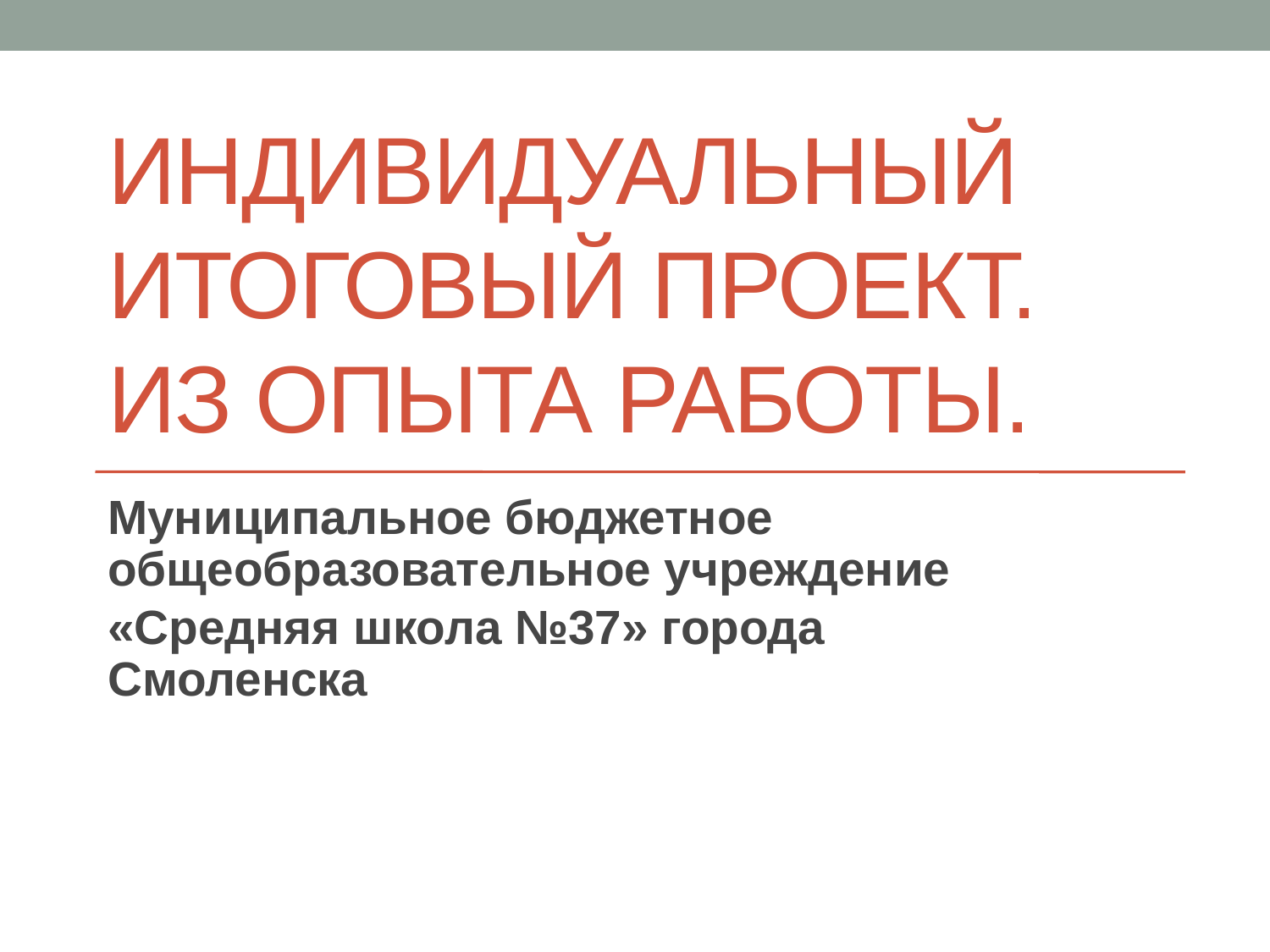

# Индивидуальный итоговый проект. Из опыта работы.
Муниципальное бюджетное общеобразовательное учреждение
«Средняя школа №37» города Смоленска